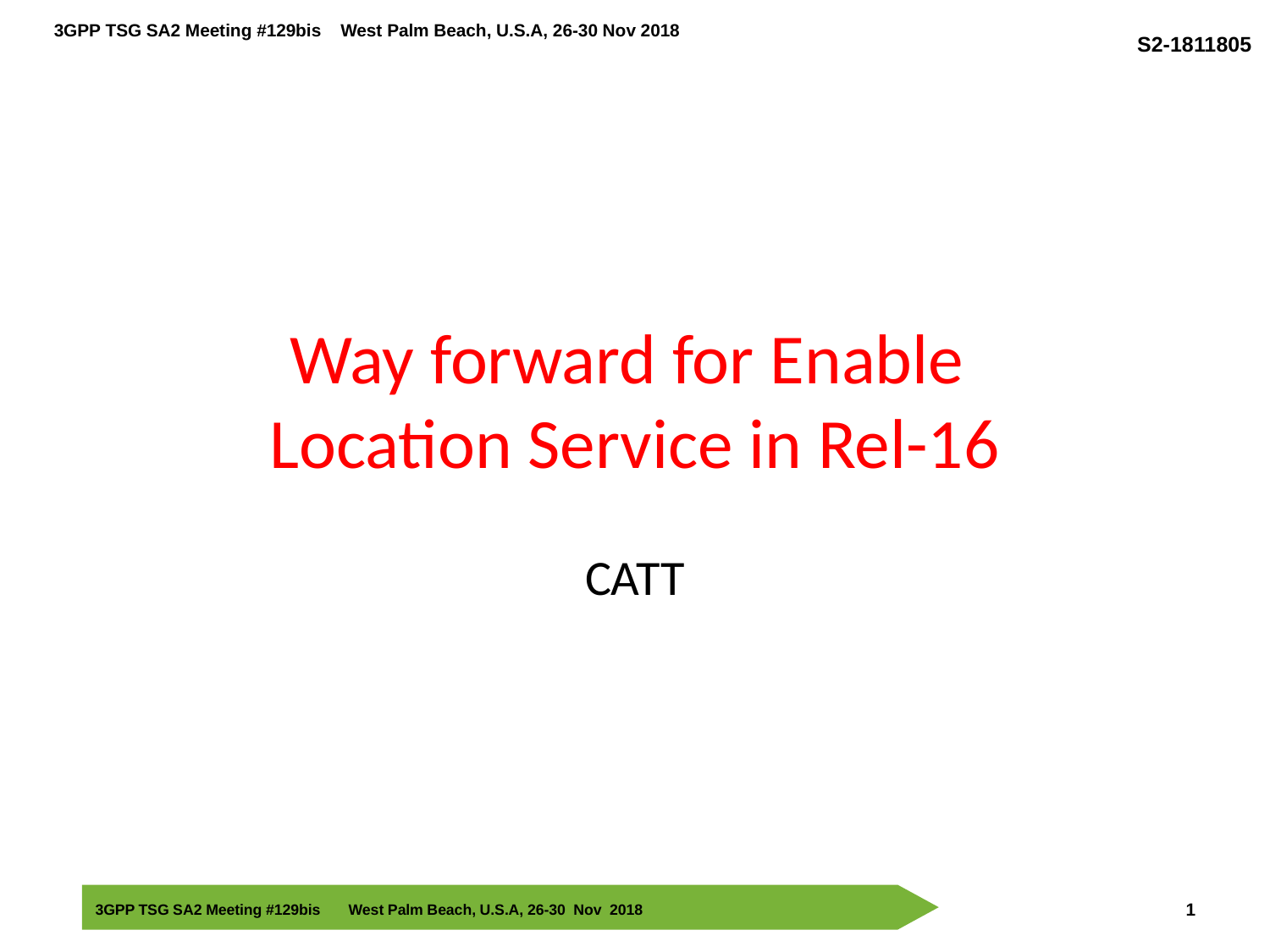

# Way forward for Enable Location Service in Rel-16
CATT